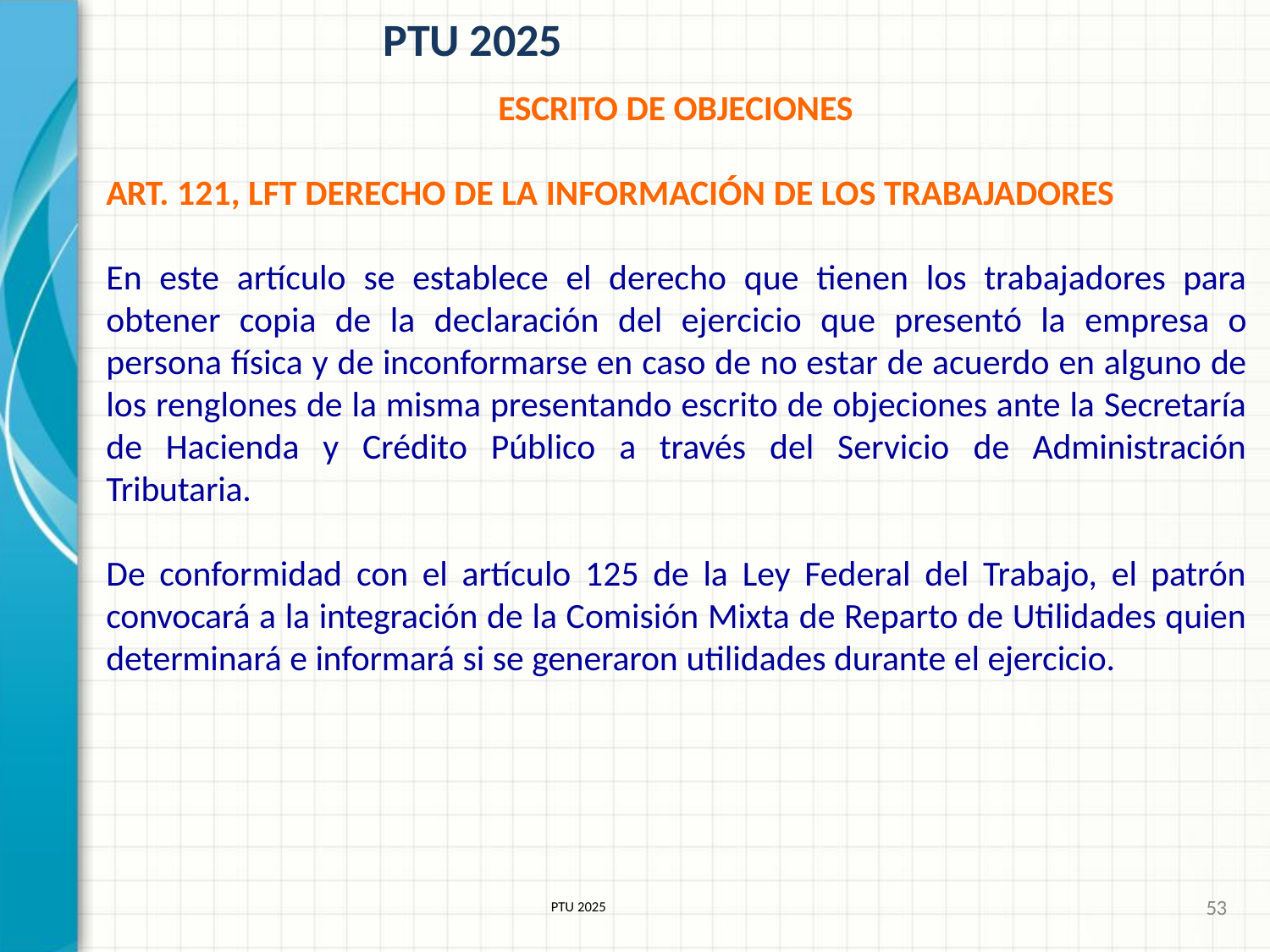

# PTU 2025
ESCRITO DE OBJECIONES
ART. 121, LFT DERECHO DE LA INFORMACIÓN DE LOS TRABAJADORES
En este artículo se establece el derecho que tienen los trabajadores para obtener  copia  de  la  declaración  del  ejercicio  que  presentó  la  empresa  o persona física y de inconformarse en caso de no estar de acuerdo en alguno de los renglones de la misma presentando escrito de objeciones ante la Secretaría de  Hacienda  y  Crédito  Público  a  través  del  Servicio  de  Administración Tributaria.
De conformidad con el artículo 125 de la Ley Federal del Trabajo, el patrón convocará a la integración de la Comisión Mixta de Reparto de Utilidades quien determinará e informará si se generaron utilidades durante el ejercicio.
53
PTU 2025